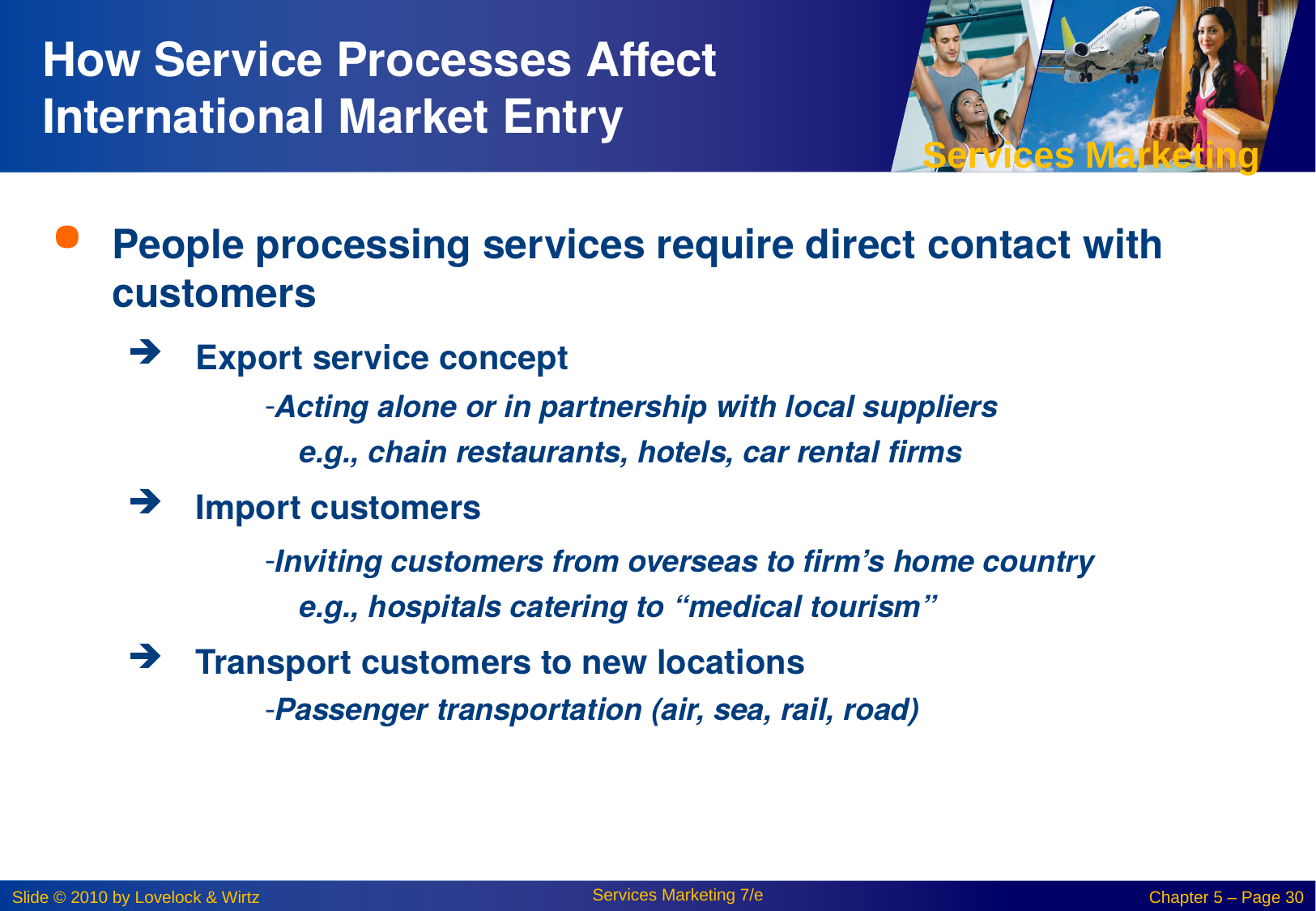

# How Service Processes Affect International Market Entry
People processing services require direct contact with  customers
Export service concept
Acting alone or in partnership with local suppliers
    e.g., chain restaurants, hotels, car rental firms
Import customers
Inviting customers from overseas to firm’s home country
    e.g., hospitals catering to “medical tourism”
Transport customers to new locations
Passenger transportation (air, sea, rail, road)